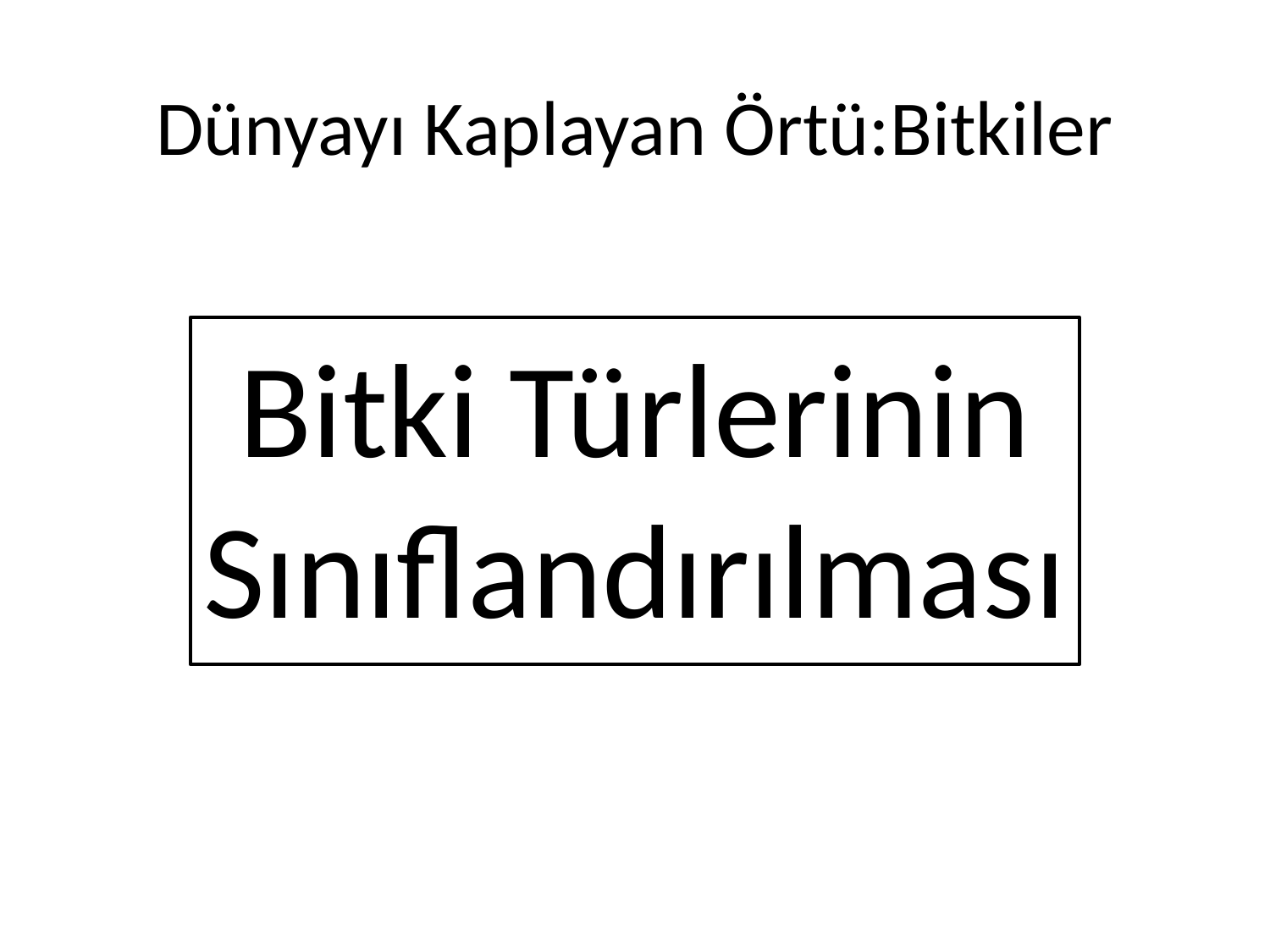

# Dünyayı Kaplayan Örtü:Bitkiler
Bitki Türlerinin Sınıflandırılması